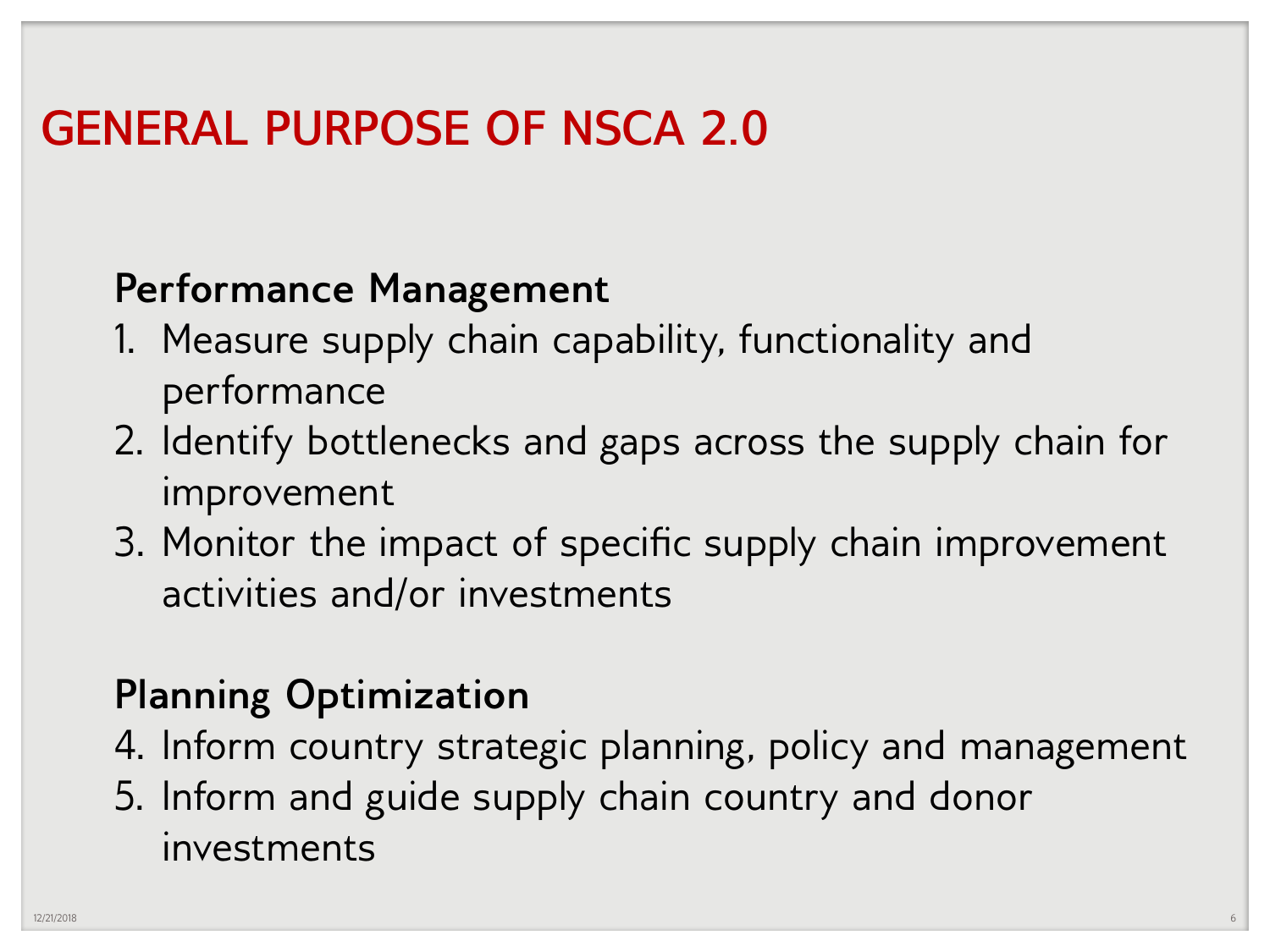

# GENERAL PURPOSE OF NSCA 2.0
Performance Management
Measure supply chain capability, functionality and performance
Identify bottlenecks and gaps across the supply chain for improvement
Monitor the impact of specific supply chain improvement activities and/or investments

Planning Optimization
Inform country strategic planning, policy and management
Inform and guide supply chain country and donor investments
12/21/2018
6